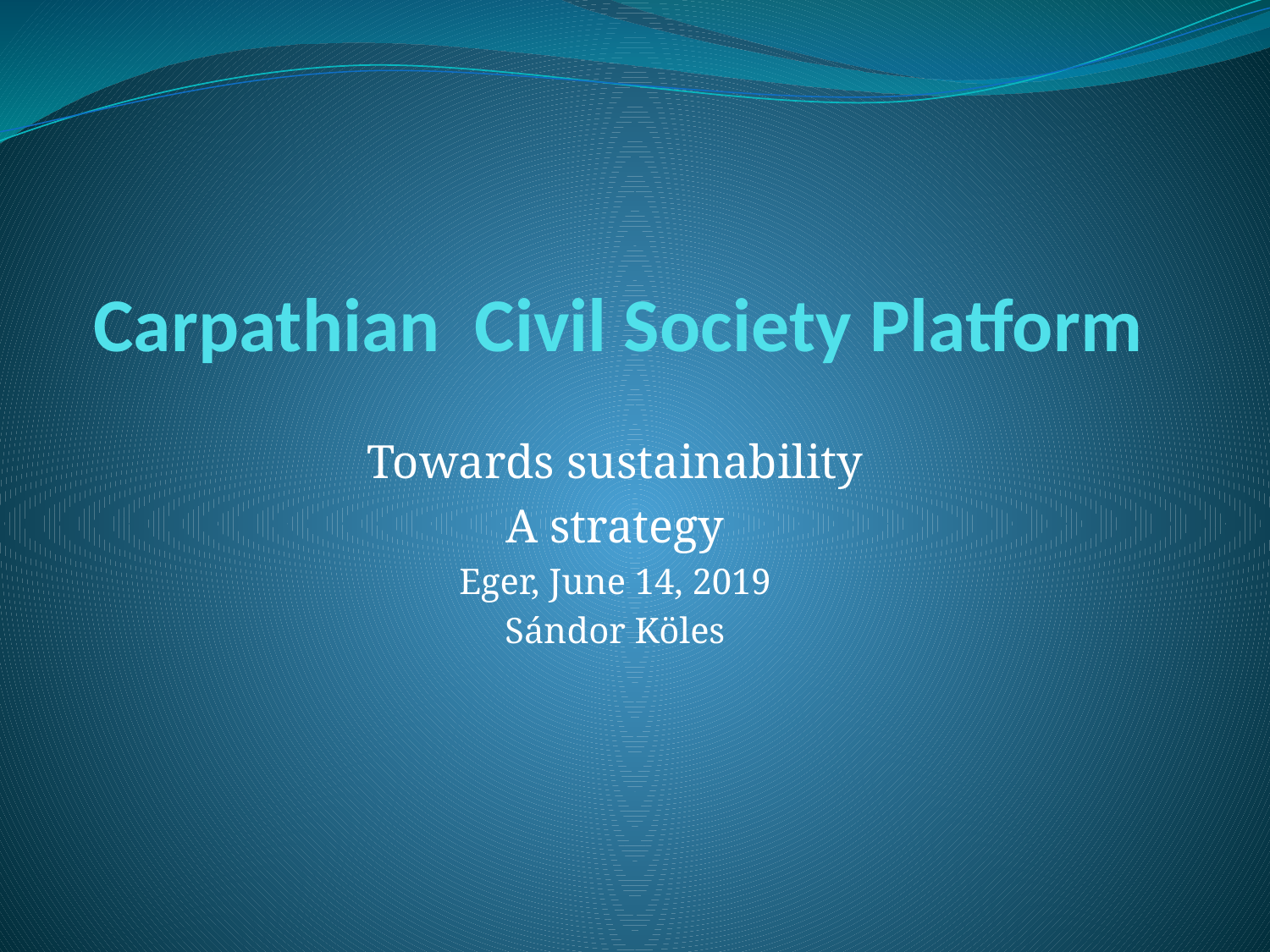

# Carpathian  Civil Society Platform
Towards sustainability
A strategy
Eger, June 14, 2019
Sándor Köles